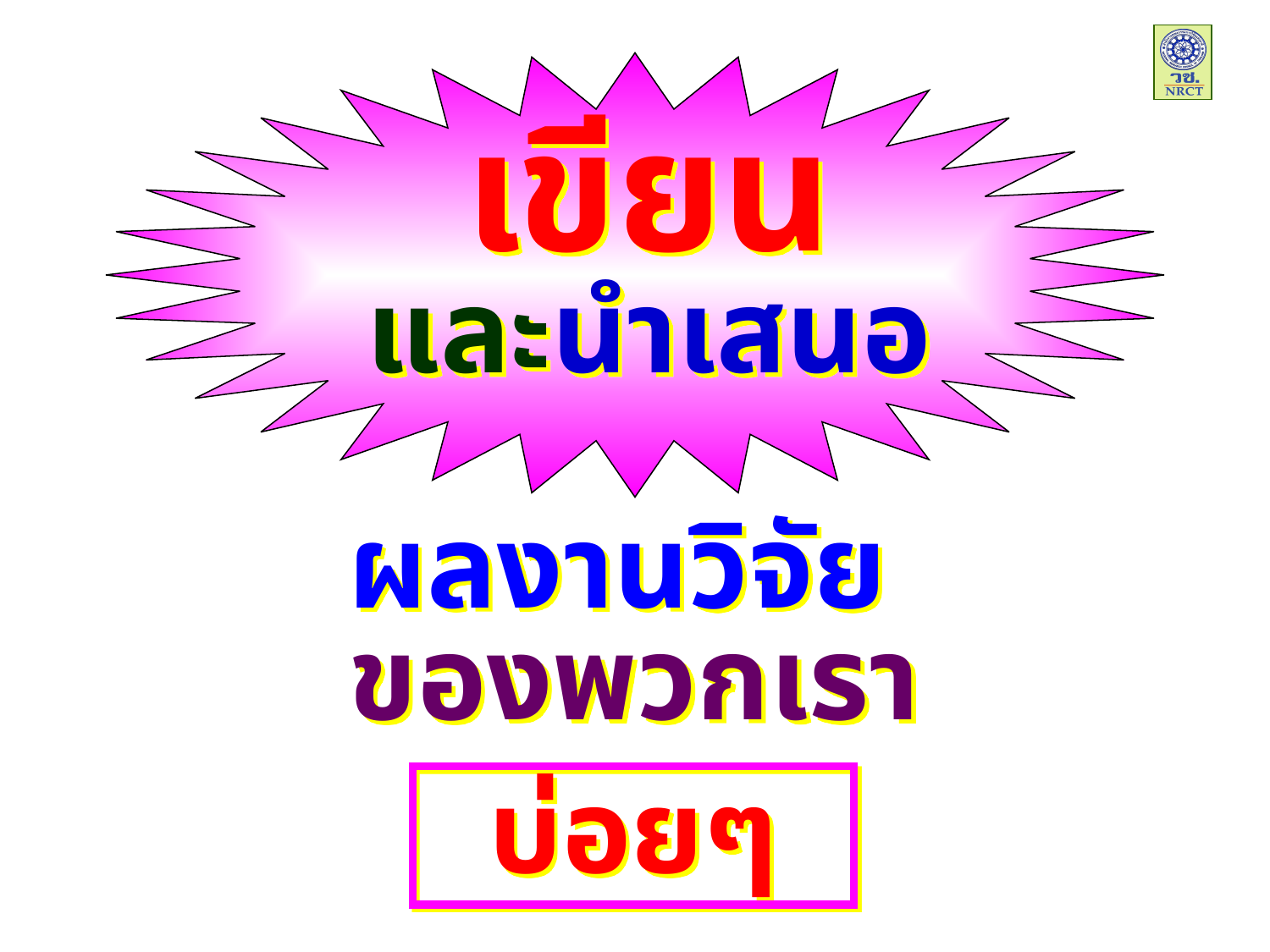

เขียน
และนำเสนอ
ผลงานวิจัย
ของพวกเรา
บ่อยๆ